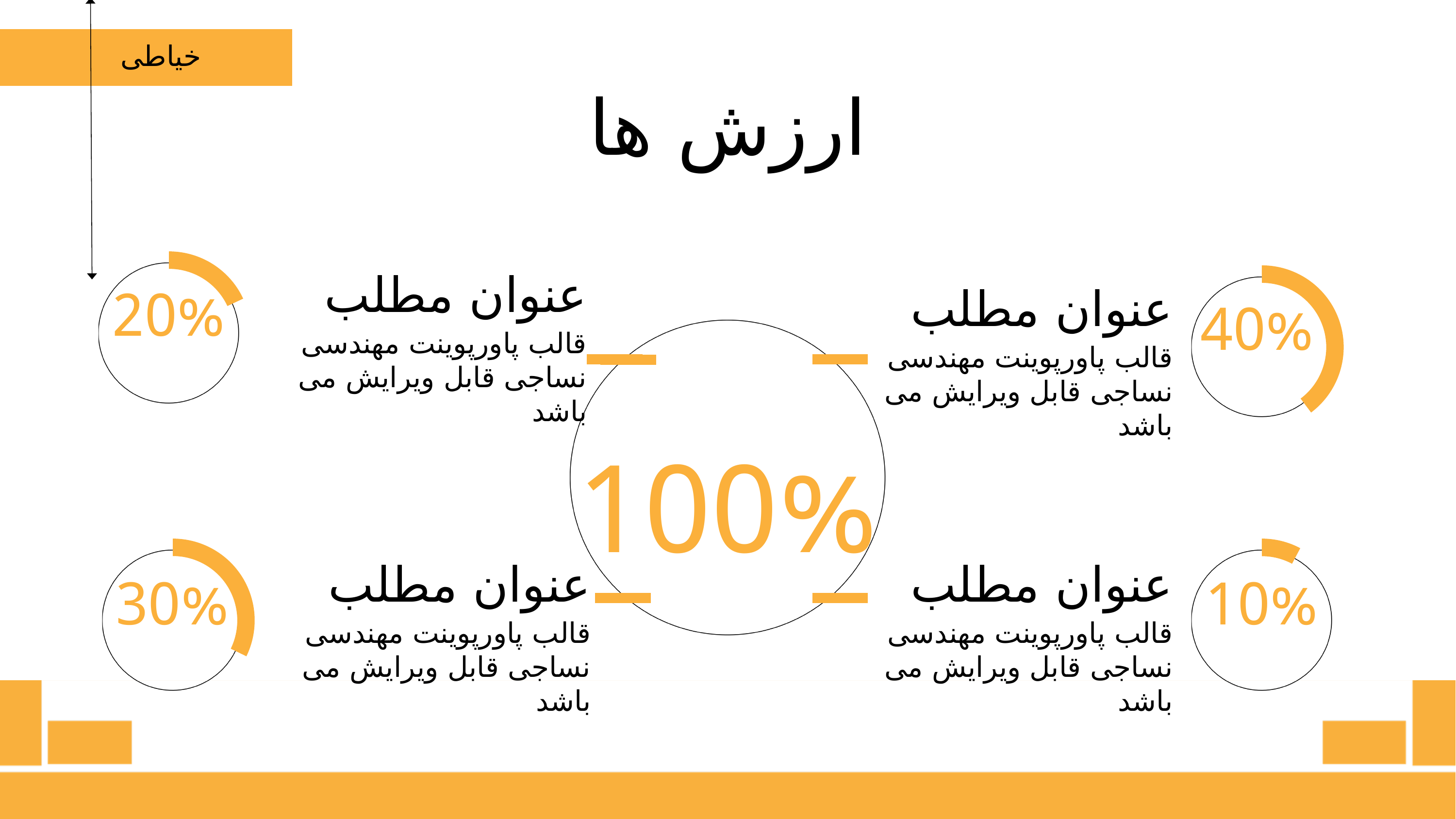

خیاطی
ارزش ها

عنوان مطلب

20%
عنوان مطلب
40%

قالب پاورپوینت مهندسی نساجی قابل ویرایش می باشد
قالب پاورپوینت مهندسی نساجی قابل ویرایش می باشد

100%

عنوان مطلب
عنوان مطلب
30%
10%

قالب پاورپوینت مهندسی نساجی قابل ویرایش می باشد
قالب پاورپوینت مهندسی نساجی قابل ویرایش می باشد